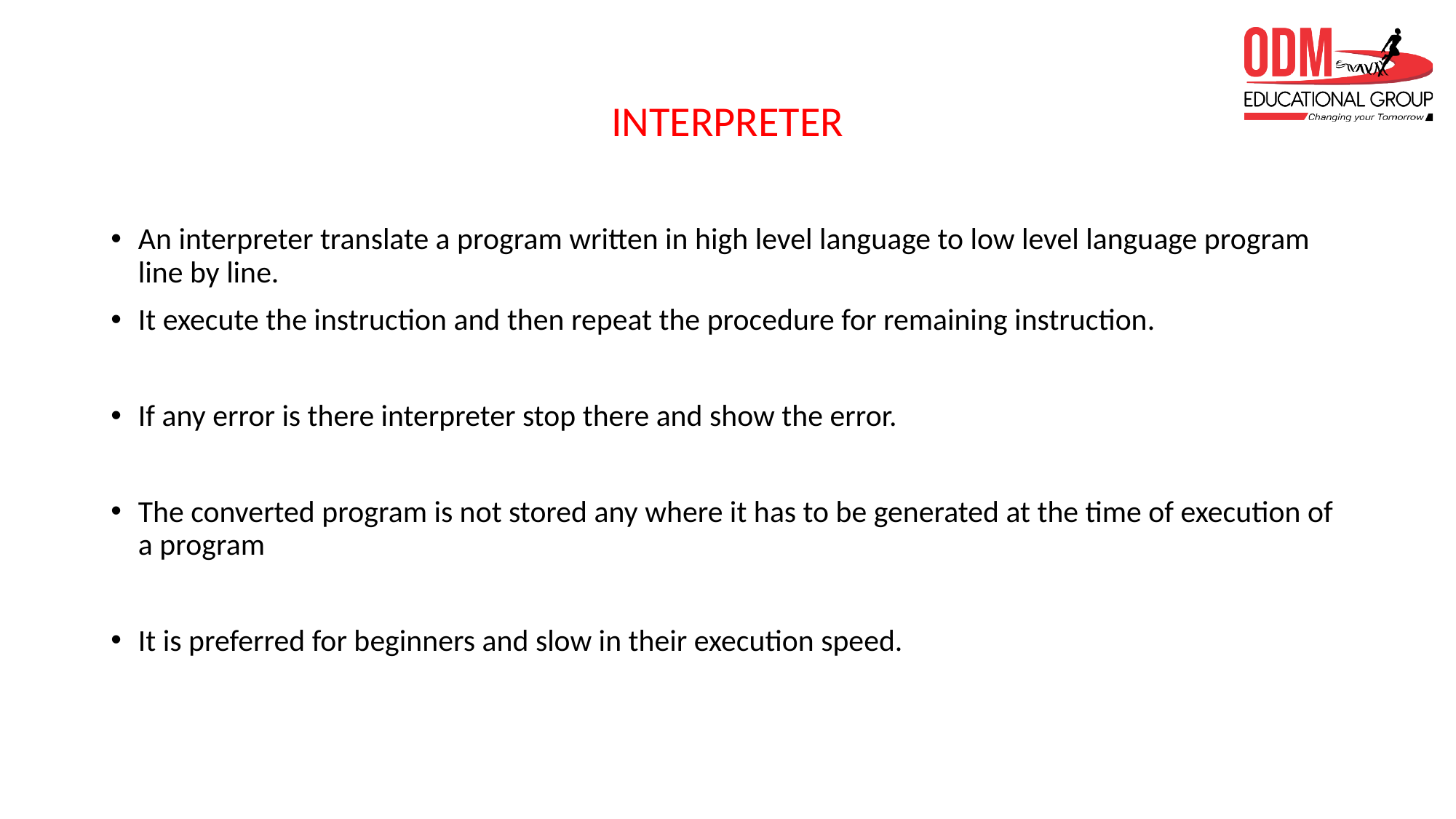

# INTERPRETER
An interpreter translate a program written in high level language to low level language program line by line.
It execute the instruction and then repeat the procedure for remaining instruction.

If any error is there interpreter stop there and show the error.

The converted program is not stored any where it has to be generated at the time of execution of a program

It is preferred for beginners and slow in their execution speed.